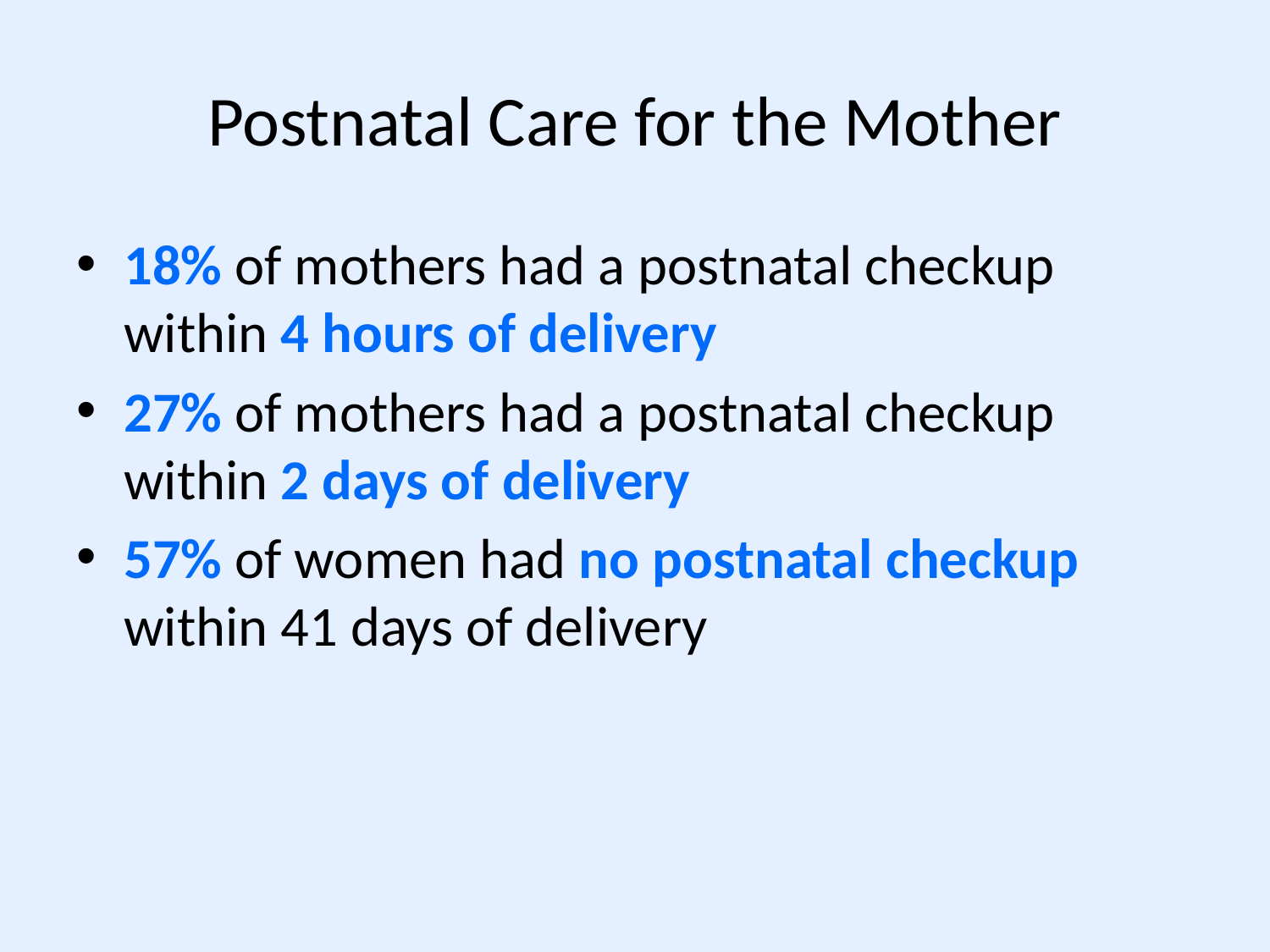

# Postnatal Care for the Mother
18% of mothers had a postnatal checkup within 4 hours of delivery
27% of mothers had a postnatal checkup within 2 days of delivery
57% of women had no postnatal checkup within 41 days of delivery